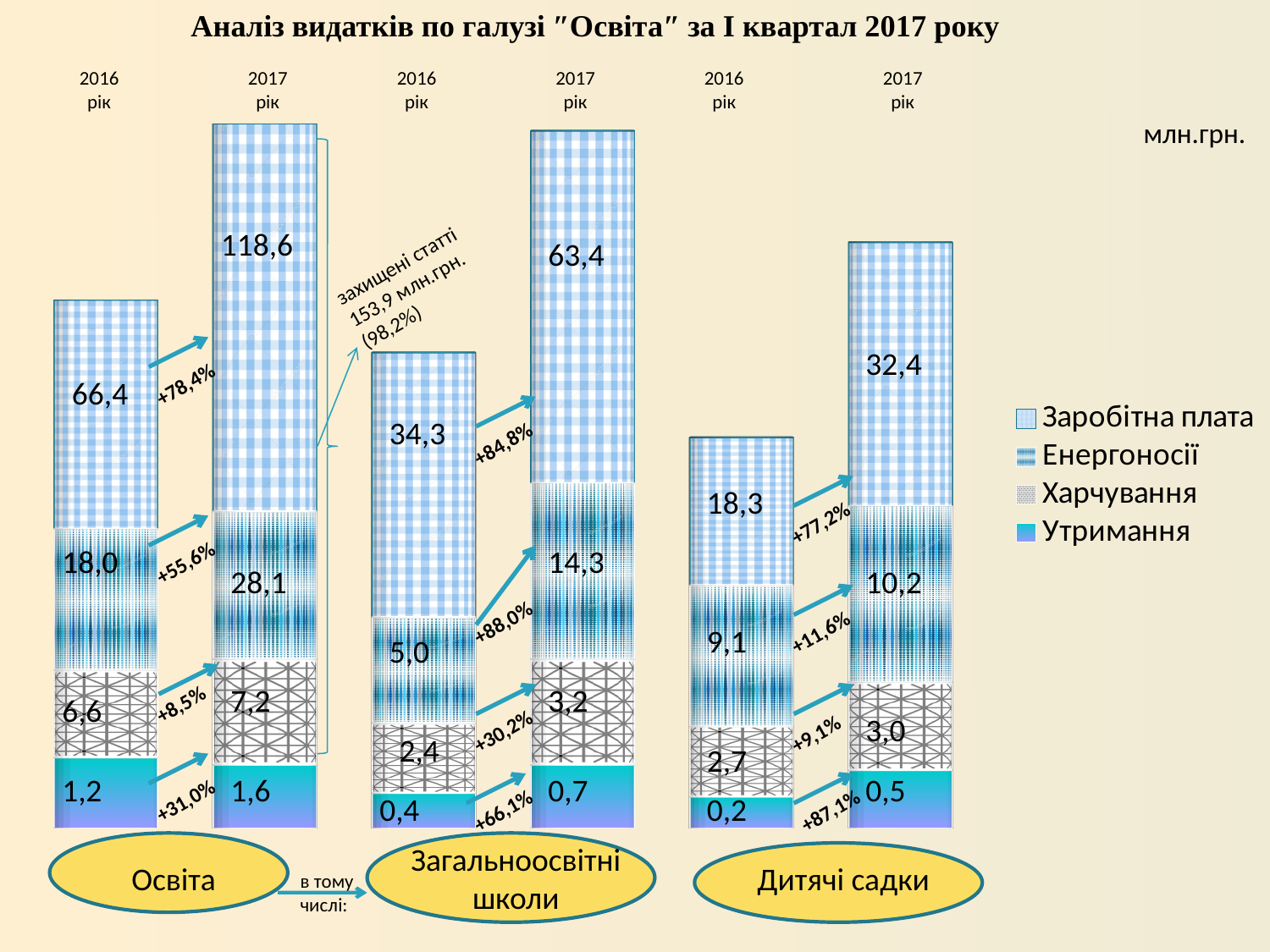

# Аналіз видатків по галузі ″Освіта″ за І квартал 2017 року
2016 рік
2017 рік
2016 рік
2017 рік
2016 рік
2017 рік

[unsupported chart]

млн.грн.

118,6
63,4
захищені статті
153,9 млн.грн. (98,2%)
32,4
+78,4%
66,4
34,3
+84,8%
18,3
+77,2%
18,0
+55,6%
14,3
28,1
10,2
+88,0%
+11,6%
9,1
5,0
+8,5%
7,2
3,2
6,6
+30,2%
+9,1%
3,0
2,4
2,7
1,2
1,6
0,7
0,5
+31,0%
0,4
+66,1%
0,2
+87,1%

Загальноосвітні школи

Освіта
Дитячі садки
в тому числі: